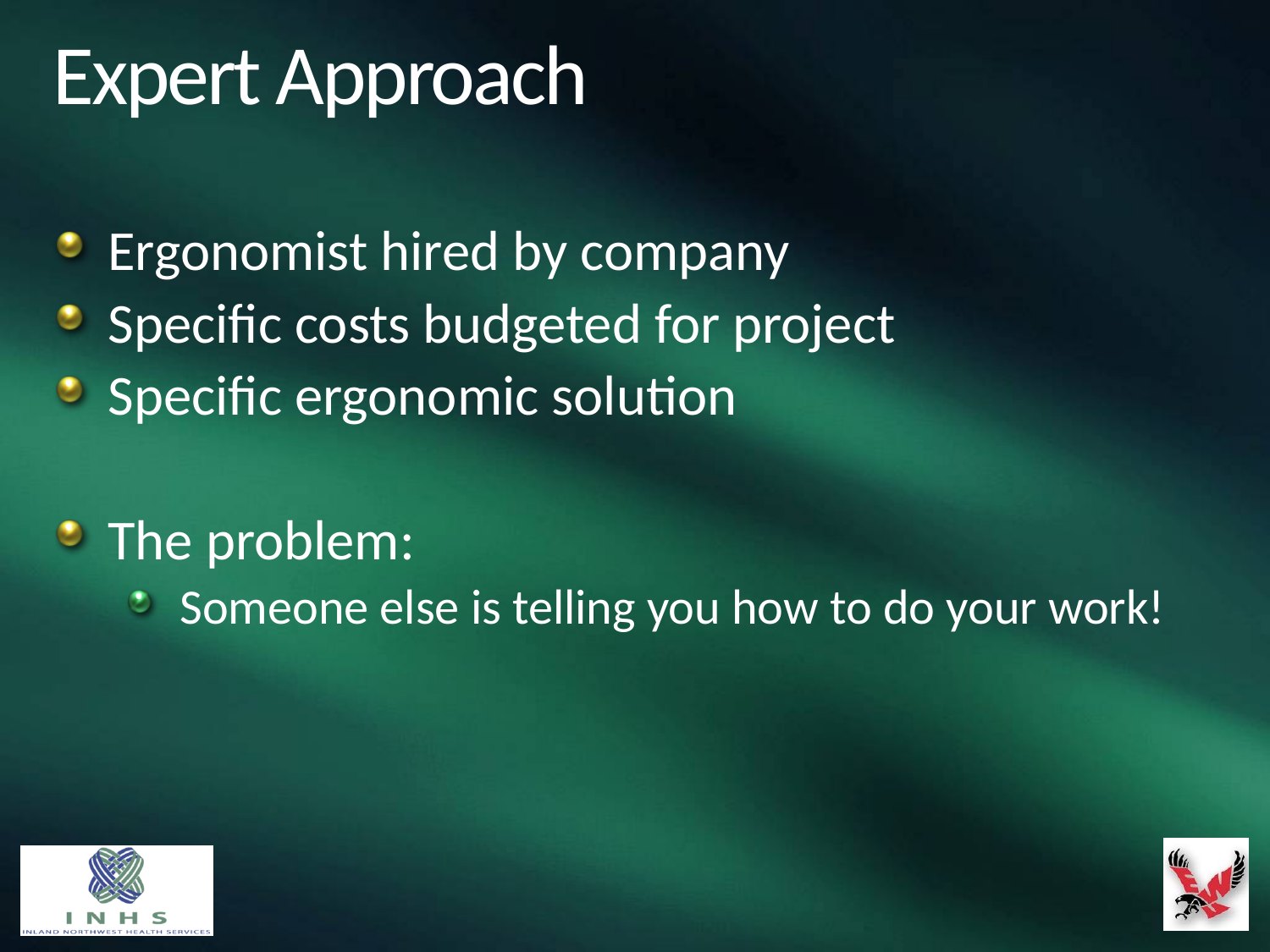

# Expert Approach
Ergonomist hired by company
Specific costs budgeted for project
Specific ergonomic solution

The problem:
Someone else is telling you how to do your work!